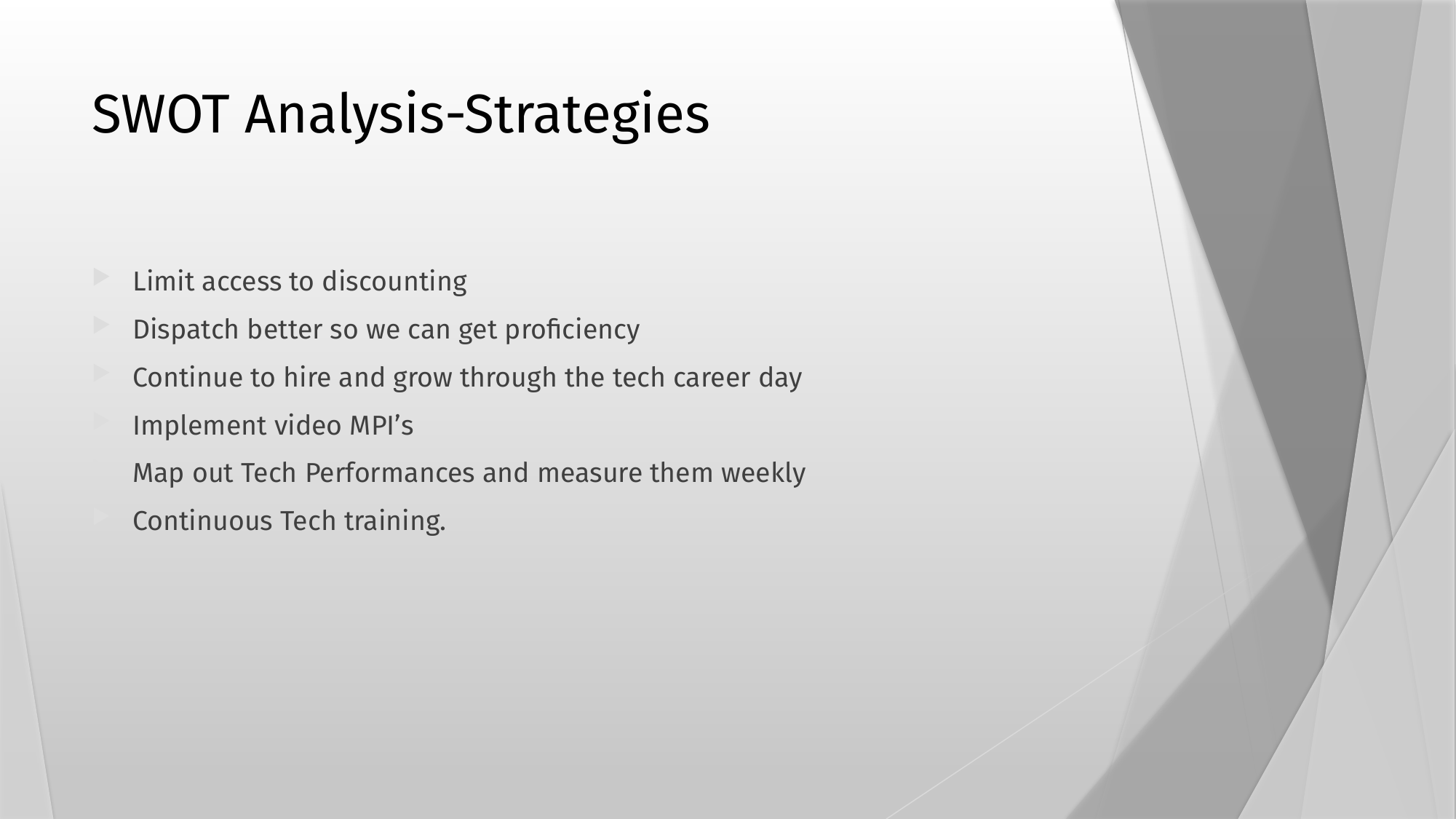

# SWOT Analysis-Strategies
Limit access to discounting
Dispatch better so we can get proficiency
Continue to hire and grow through the tech career day
Implement video MPI’s
Map out Tech Performances and measure them weekly
Continuous Tech training.